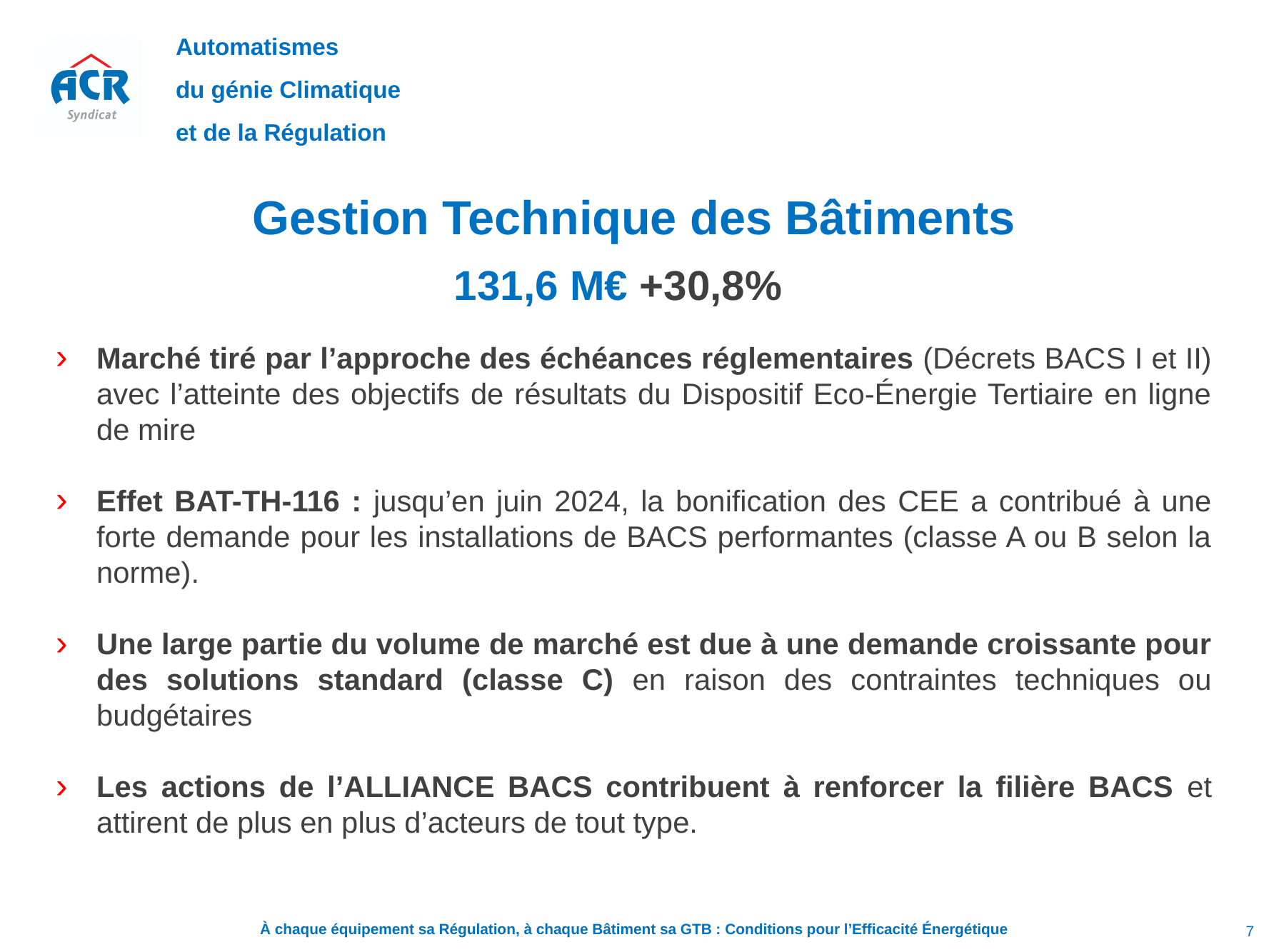

Gestion Technique des Bâtiments
131,6 M€ +30,8%
Marché tiré par l’approche des échéances réglementaires (Décrets BACS I et II) avec l’atteinte des objectifs de résultats du Dispositif Eco-Énergie Tertiaire en ligne de mire
Effet BAT-TH-116 : jusqu’en juin 2024, la bonification des CEE a contribué à une forte demande pour les installations de BACS performantes (classe A ou B selon la norme).
Une large partie du volume de marché est due à une demande croissante pour des solutions standard (classe C) en raison des contraintes techniques ou budgétaires
Les actions de l’ALLIANCE BACS contribuent à renforcer la filière BACS et attirent de plus en plus d’acteurs de tout type.